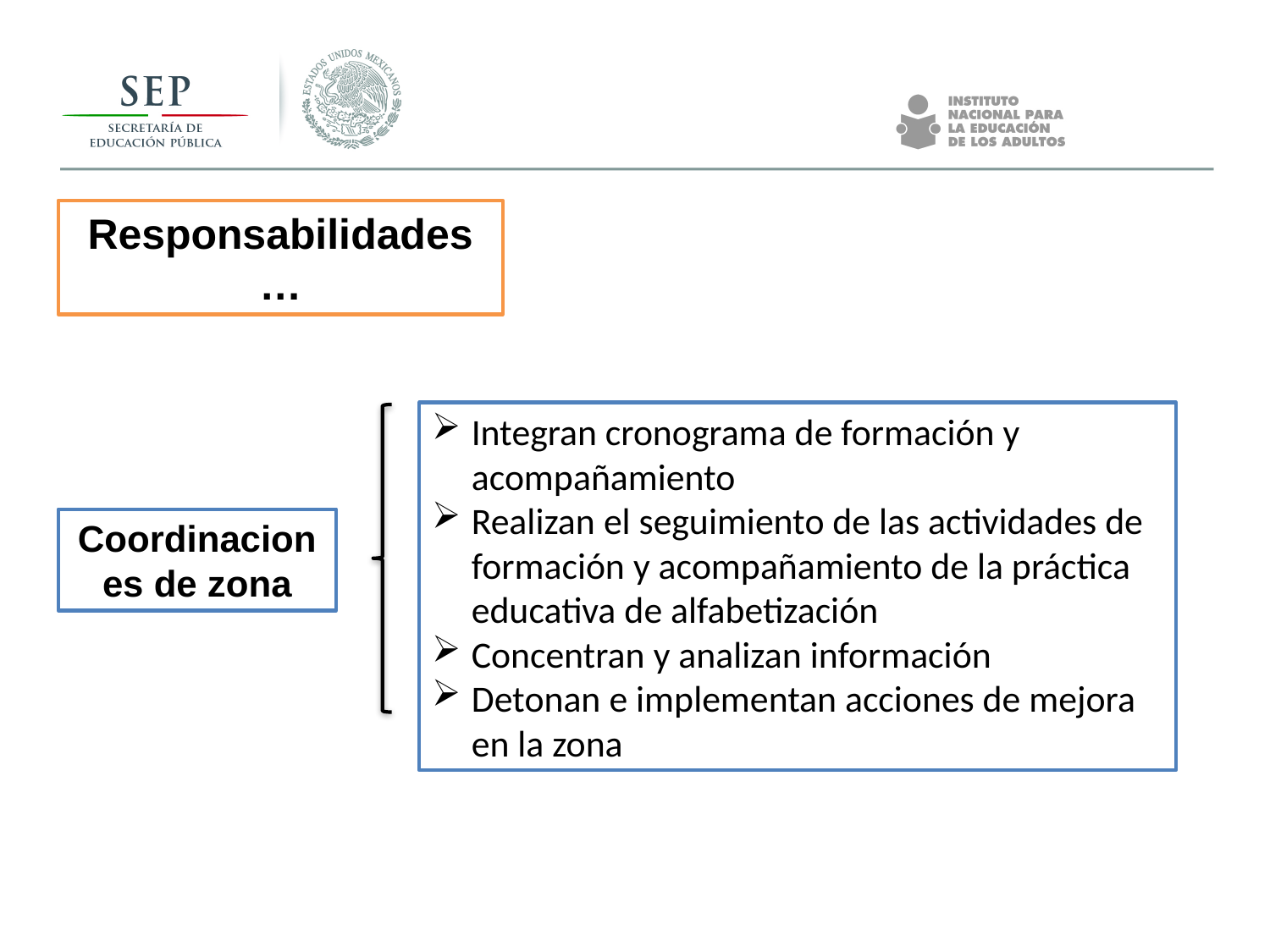

Responsabilidades …
Integran cronograma de formación y acompañamiento
Realizan el seguimiento de las actividades de formación y acompañamiento de la práctica educativa de alfabetización
Concentran y analizan información
Detonan e implementan acciones de mejora en la zona

Coordinaciones de zona